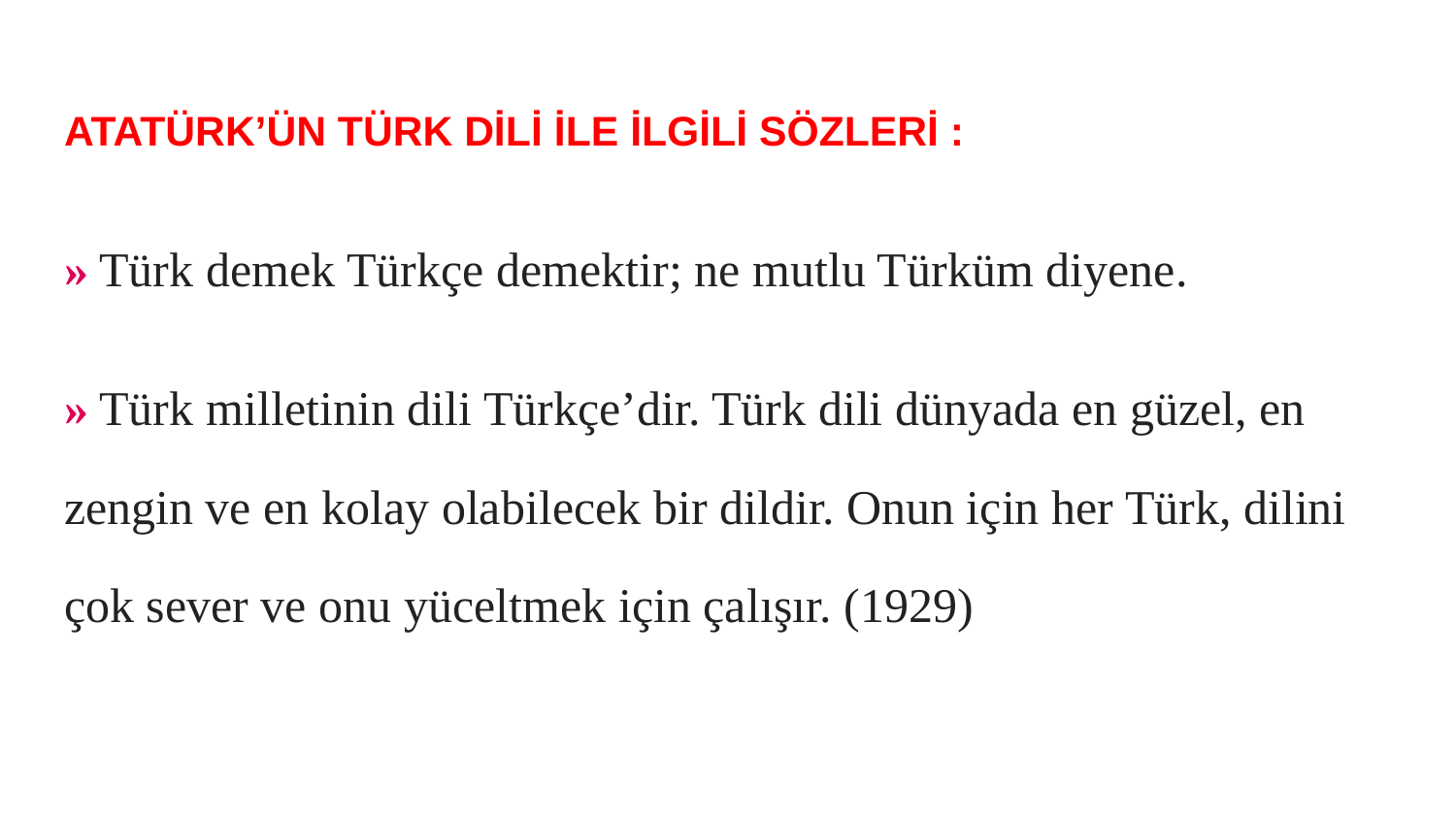

# ATATÜRK’ÜN TÜRK DİLİ İLE İLGİLİ SÖZLERİ :

» Türk demek Türkçe demektir; ne mutlu Türküm diyene.
» Türk milletinin dili Türkçe’dir. Türk dili dünyada en güzel, en zengin ve en kolay olabilecek bir dildir. Onun için her Türk, dilini çok sever ve onu yüceltmek için çalışır. (1929)